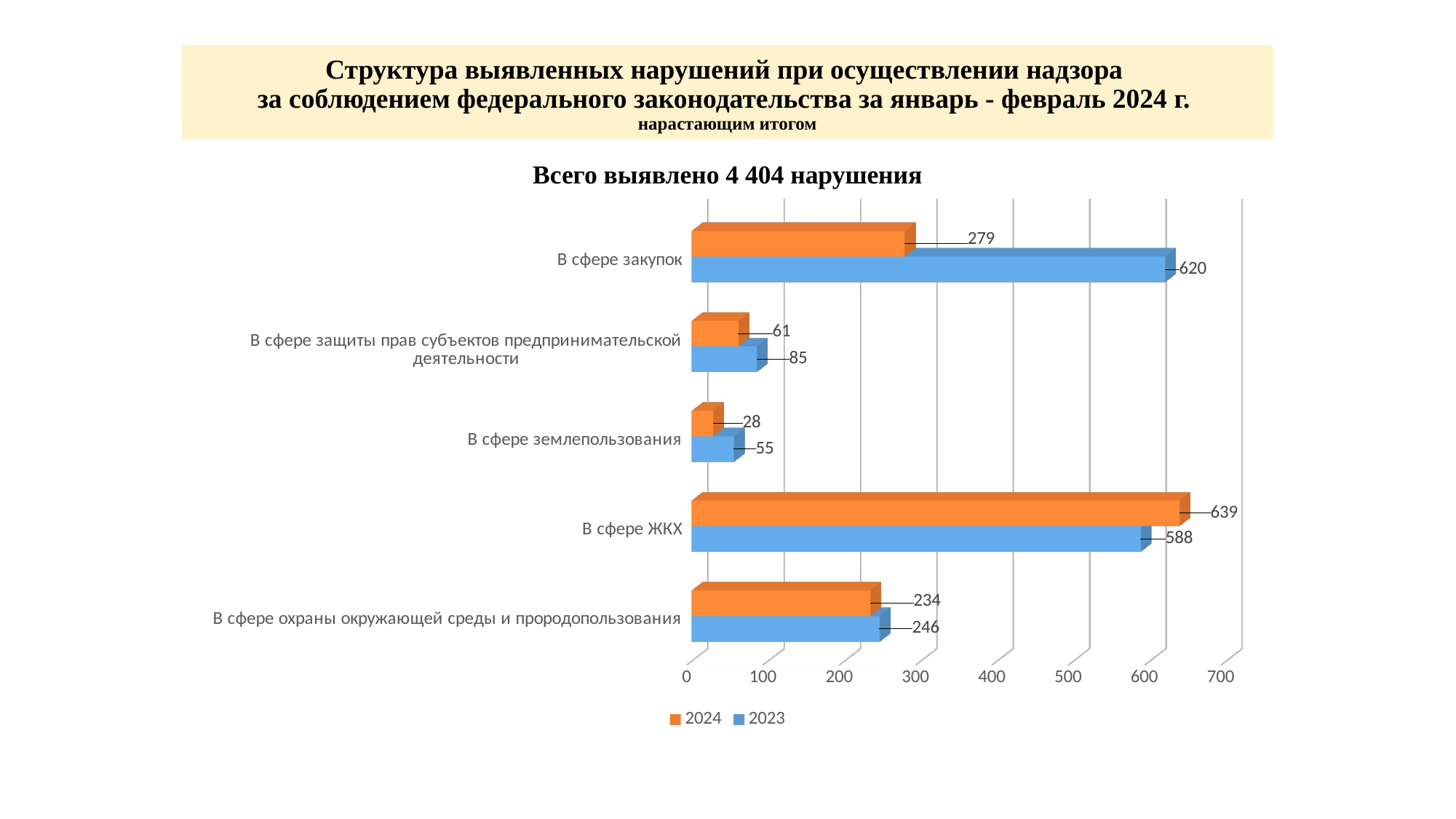

# Структура выявленных нарушений при осуществлении надзора за соблюдением федерального законодательства за январь - февраль 2024 г. нарастающим итогом
Всего выявлено 4 404 нарушения

[unsupported chart]